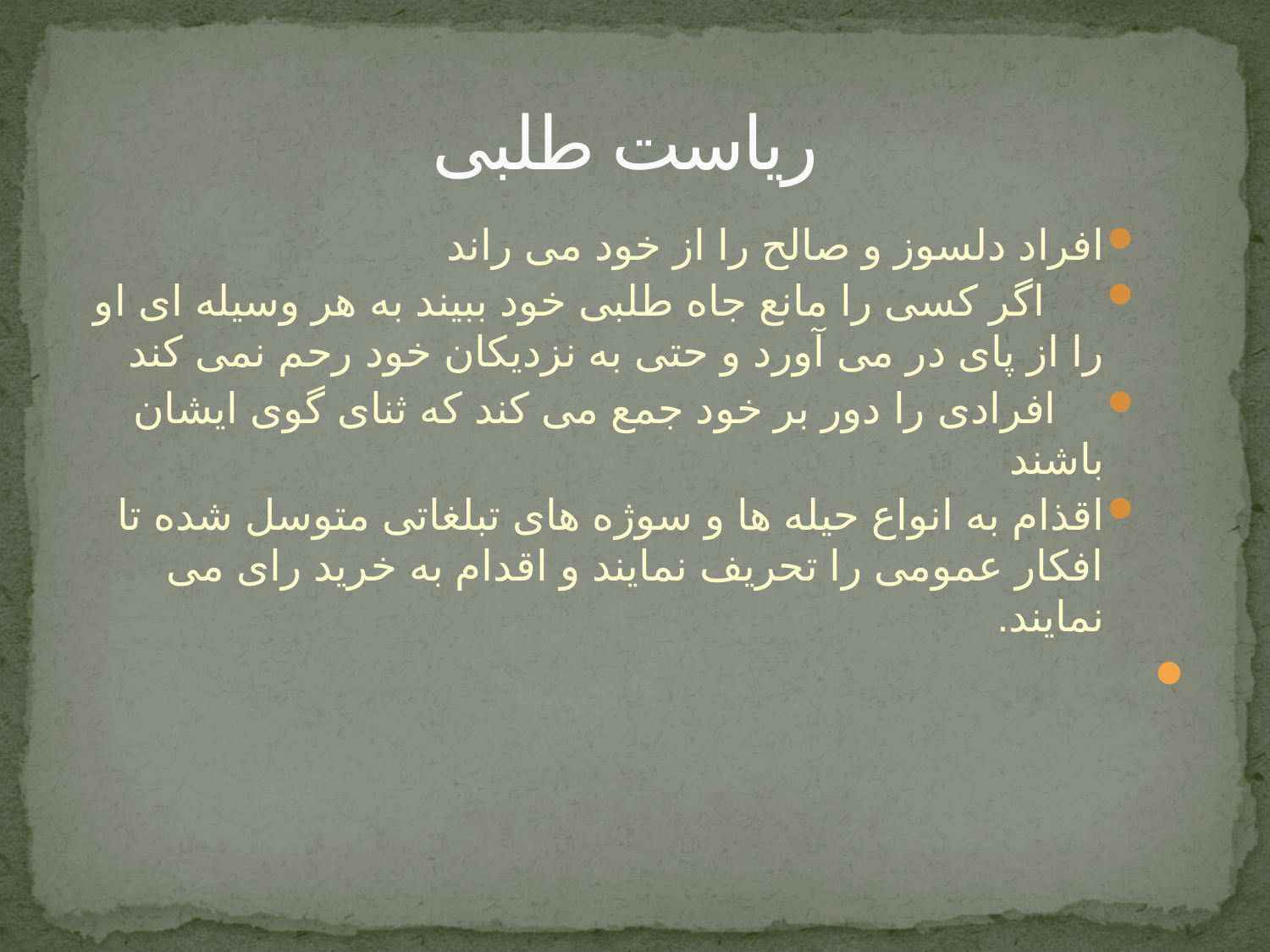

# ریاست طلبی
افراد دلسوز و صالح را از خود می راند
     اگر کسی را مانع جاه طلبی خود ببیند به هر وسیله ای او را از پای در می آورد و حتی به نزدیکان خود رحم نمی کند
    افرادی را دور بر خود جمع می کند که ثنای گوی ایشان باشند
اقذام به انواع حیله ها و سوژه های تبلغاتی متوسل شده تا افکار عمومی را تحریف نمایند و اقدام به خرید رای می نمایند.